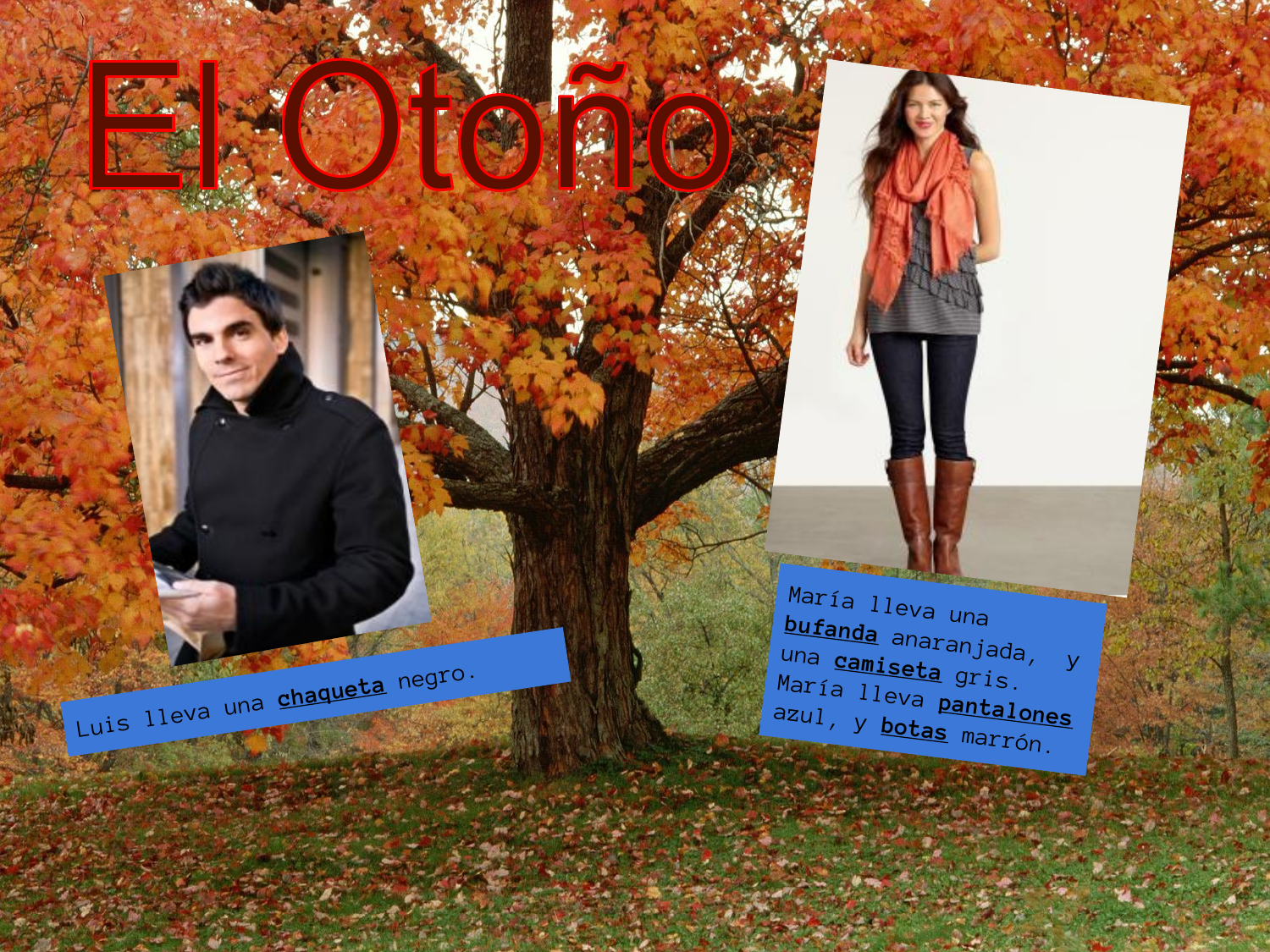

María lleva una bufanda anaranjada,  y una camiseta gris. María lleva pantalones azul, y botas marrón.
Luis lleva una chaqueta negro.